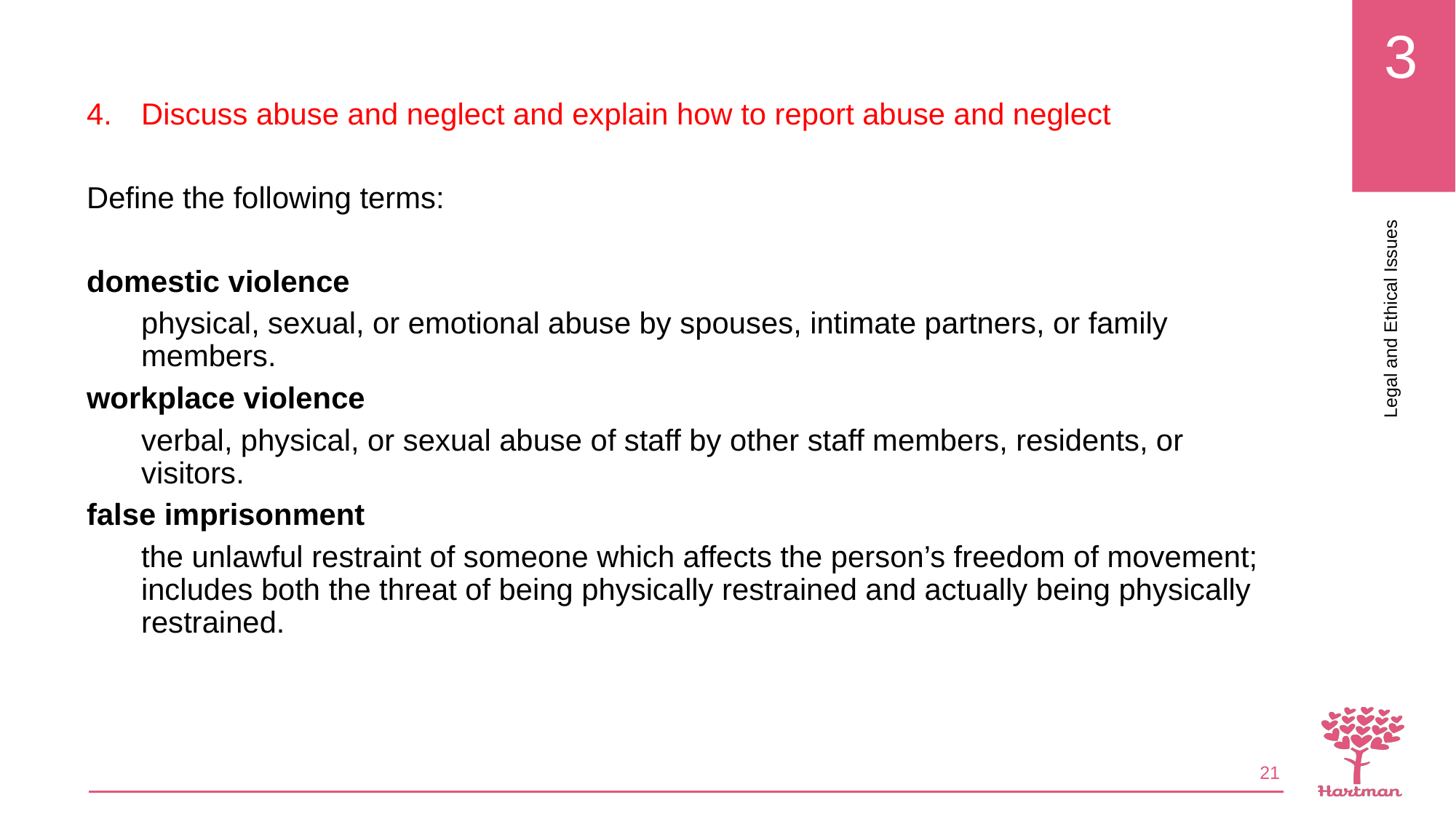

Discuss abuse and neglect and explain how to report abuse and neglect

Define the following terms:

domestic violence
physical, sexual, or emotional abuse by spouses, intimate partners, or family members.
workplace violence
verbal, physical, or sexual abuse of staff by other staff members, residents, or visitors.
false imprisonment
the unlawful restraint of someone which affects the person’s freedom of movement; includes both the threat of being physically restrained and actually being physically restrained.

21